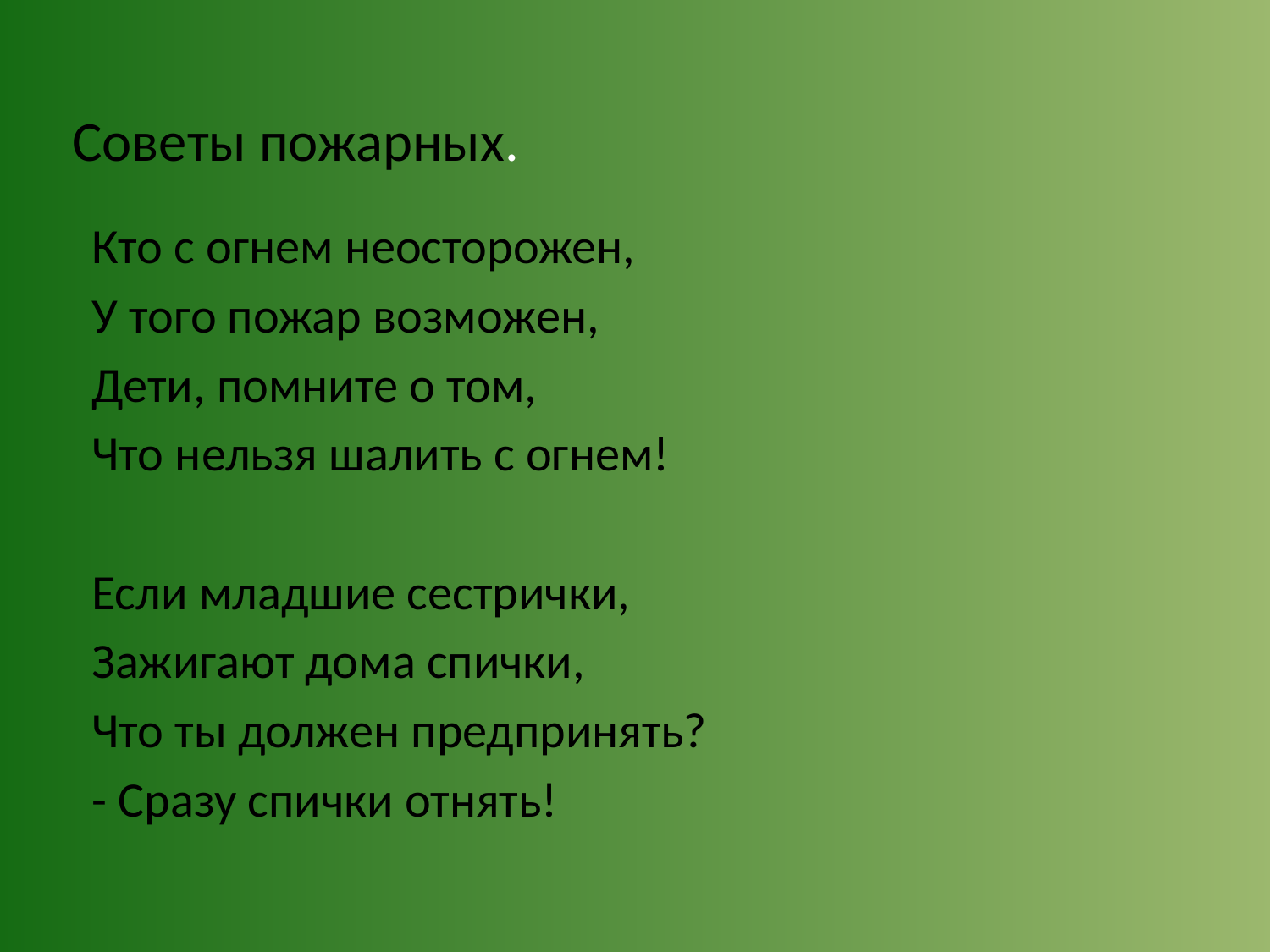

# Советы пожарных.
Кто с огнем неосторожен,
У того пожар возможен,
Дети, помните о том,
Что нельзя шалить с огнем!

Если младшие сестрички,
Зажигают дома спички,
Что ты должен предпринять?
- Сразу спички отнять!